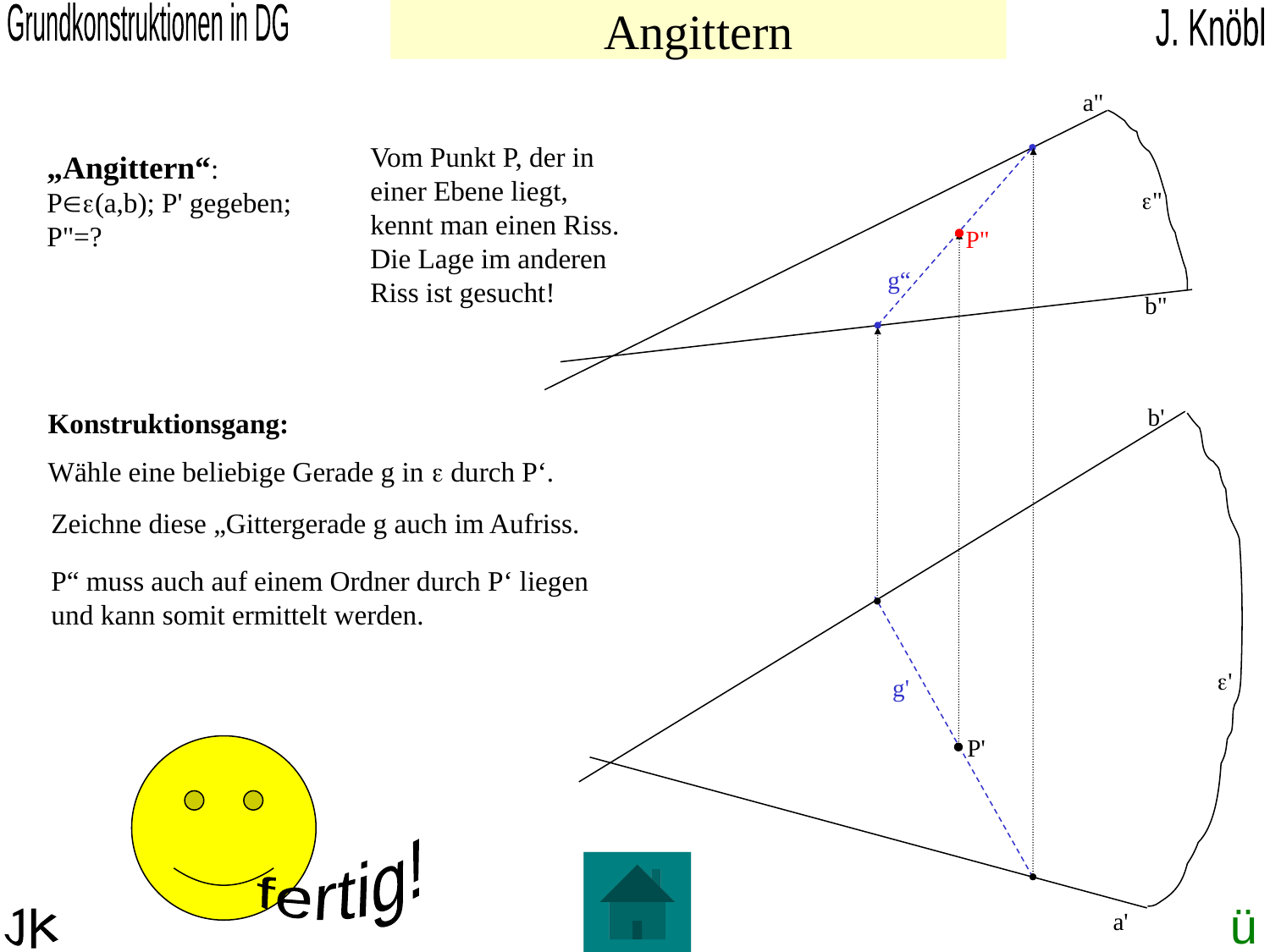

# Angittern
a"

Vom Punkt P, der in einer Ebene liegt, kennt man einen Riss. Die Lage im anderen Riss ist gesucht!
„Angittern“:
P∈ε(a,b); P' gegeben;
P"=?

ε"
P"

g“

b"

Konstruktionsgang:
Wähle eine beliebige Gerade g in ε durch P‘.
b'

Zeichne diese „Gittergerade g auch im Aufriss.
P“ muss auch auf einem Ordner durch P‘ liegen und kann somit ermittelt werden.

ε'
g'
P'

fertig!

ü
a'